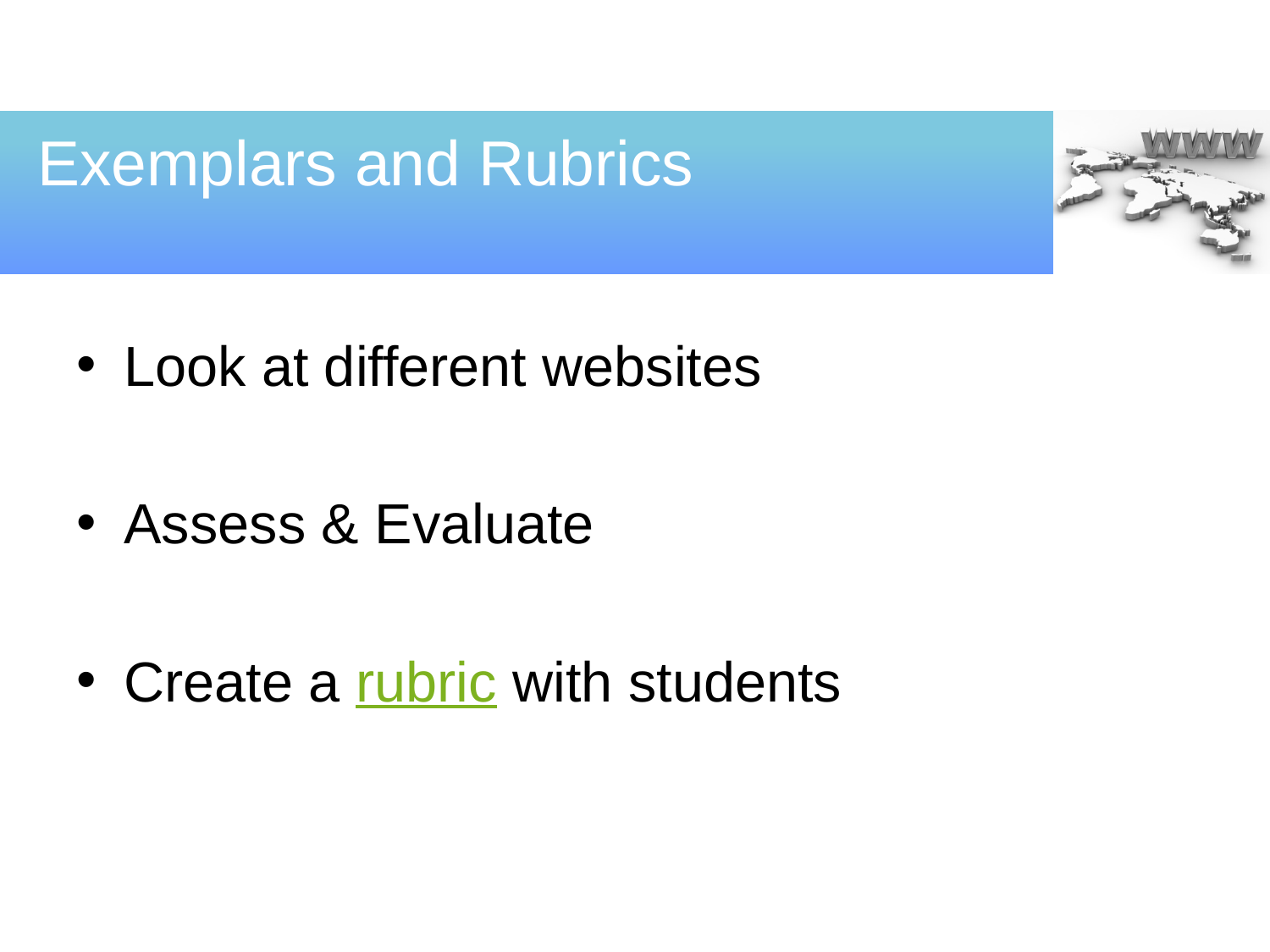

# Exemplars and Rubrics
Look at different websites

Assess & Evaluate

Create a rubric with students